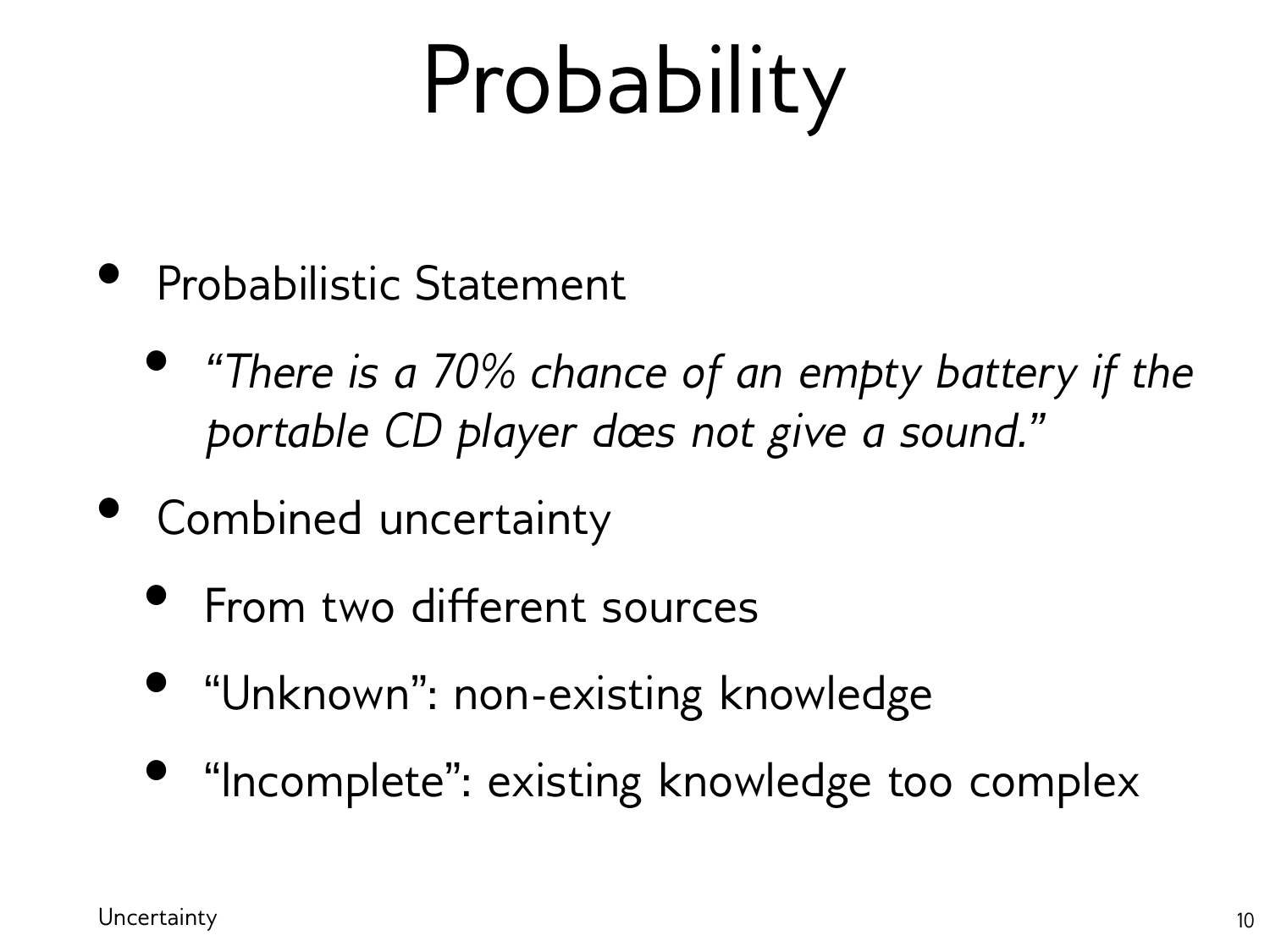

# Probability
Probabilistic Statement
“There is a 70% chance of an empty battery if the portable CD player does not give a sound.”
Combined uncertainty
From two different sources
“Unknown”: non-existing knowledge
“Incomplete”: existing knowledge too complex
Uncertainty
10